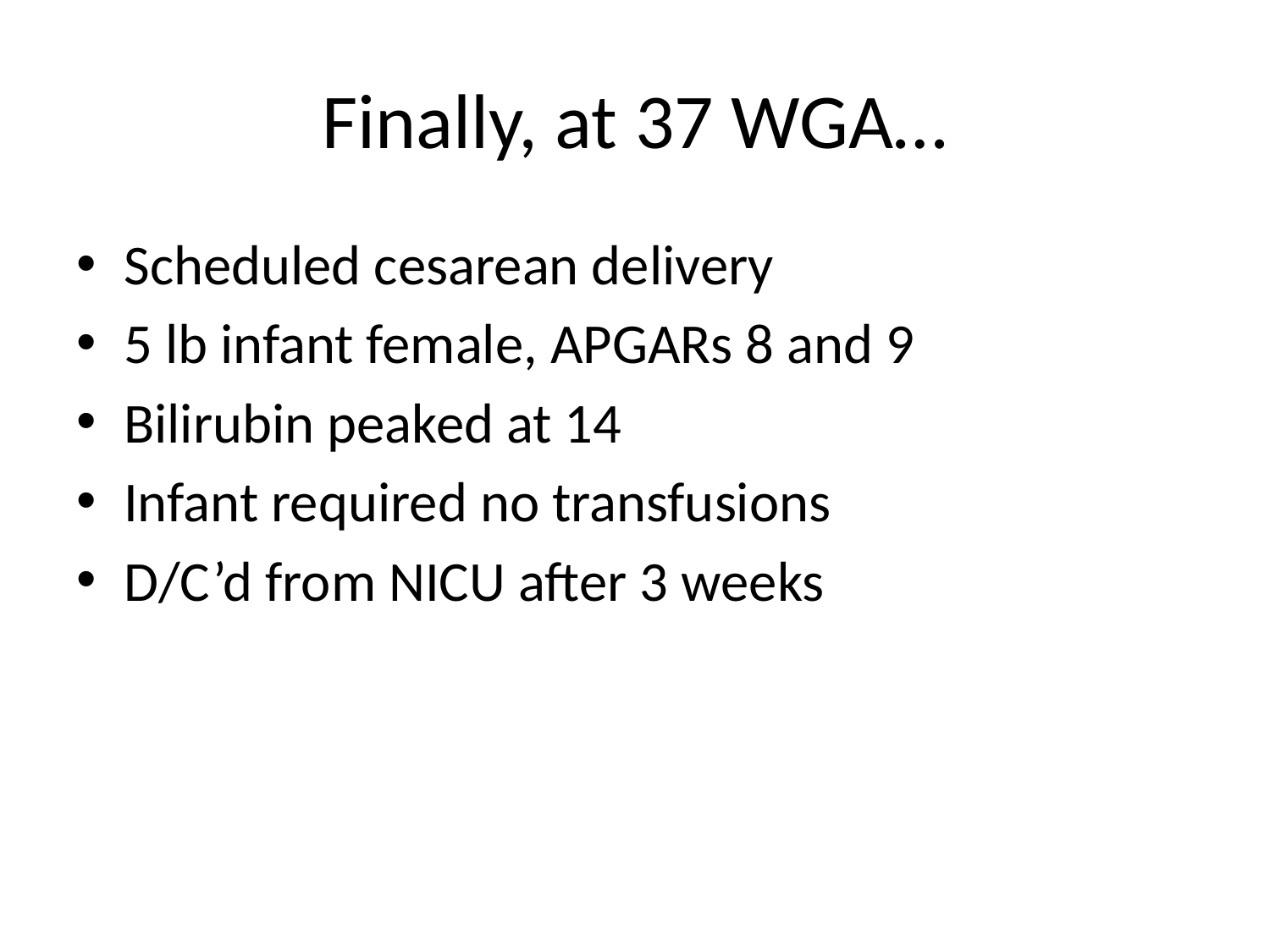

# Finally, at 37 WGA…
Scheduled cesarean delivery
5 lb infant female, APGARs 8 and 9
Bilirubin peaked at 14
Infant required no transfusions
D/C’d from NICU after 3 weeks